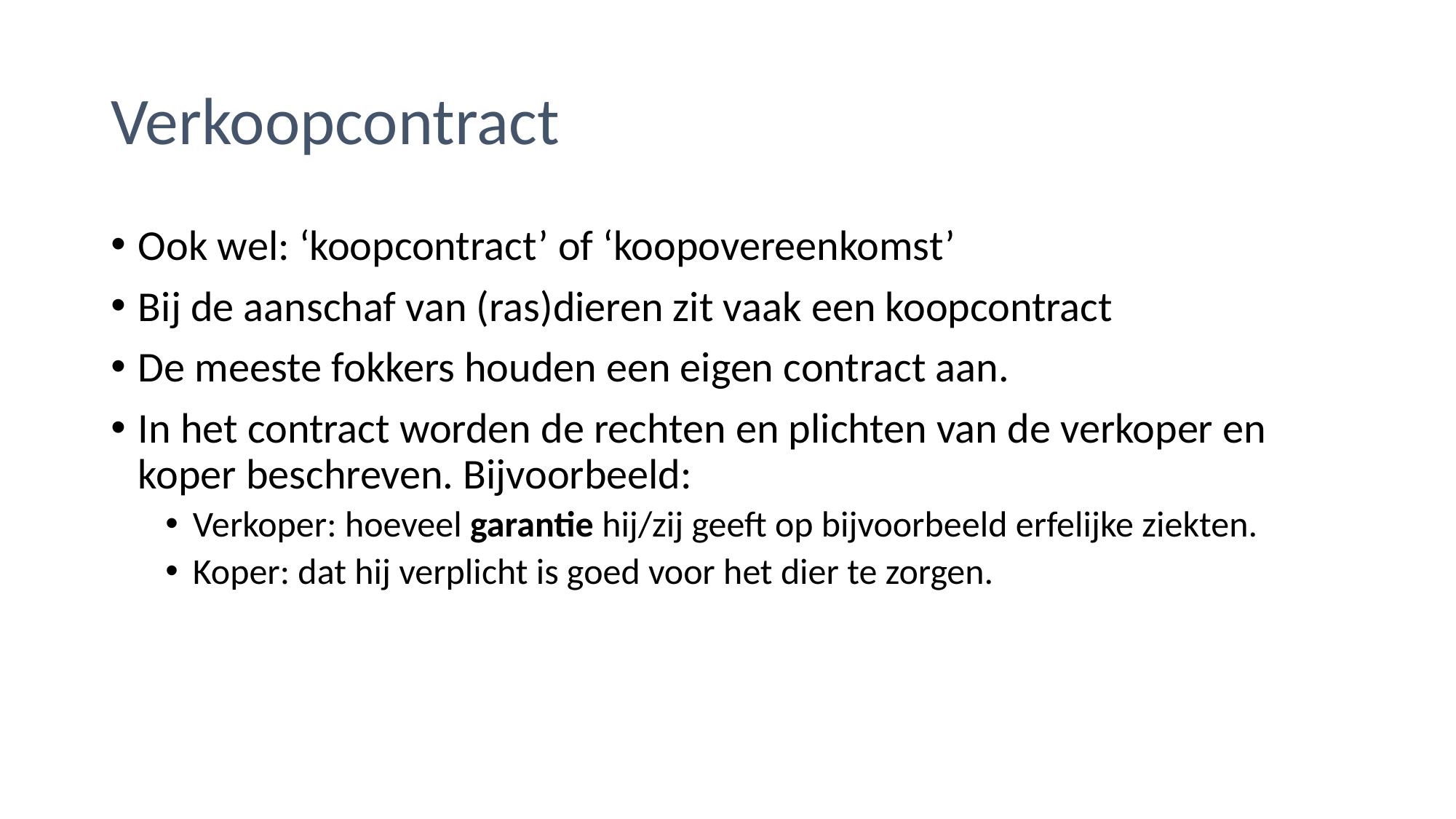

# Verkoopcontract
Ook wel: ‘koopcontract’ of ‘koopovereenkomst’
Bij de aanschaf van (ras)dieren zit vaak een koopcontract
De meeste fokkers houden een eigen contract aan.
In het contract worden de rechten en plichten van de verkoper en koper beschreven. Bijvoorbeeld:
Verkoper: hoeveel garantie hij/zij geeft op bijvoorbeeld erfelijke ziekten.
Koper: dat hij verplicht is goed voor het dier te zorgen.